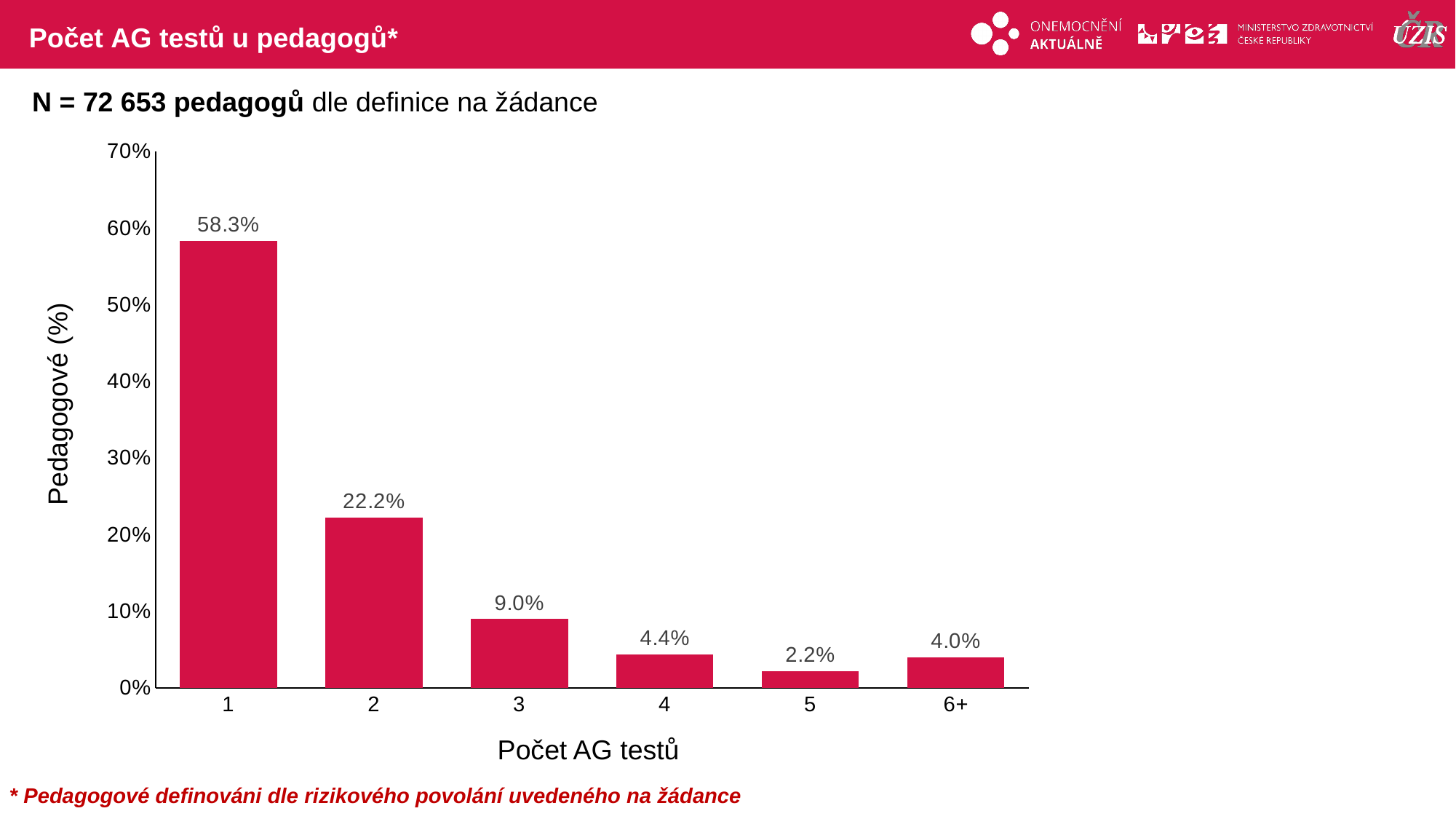

# Počet AG testů u pedagogů*
N = 72 653 pedagogů dle definice na žádance

### Chart

| Category | leden |
|---|---|
| 1 | 0.5828236794257243 |
| 2 | 0.22210677938085904 |
| 3 | 0.08984863869276724 |
| 4 | 0.04382630050296347 |
| 5 | 0.021700630475335898 |
| 6+ | 0.03969397152235 |
Pedagogové (%)
Počet AG testů
* Pedagogové definováni dle rizikového povolání uvedeného na žádance